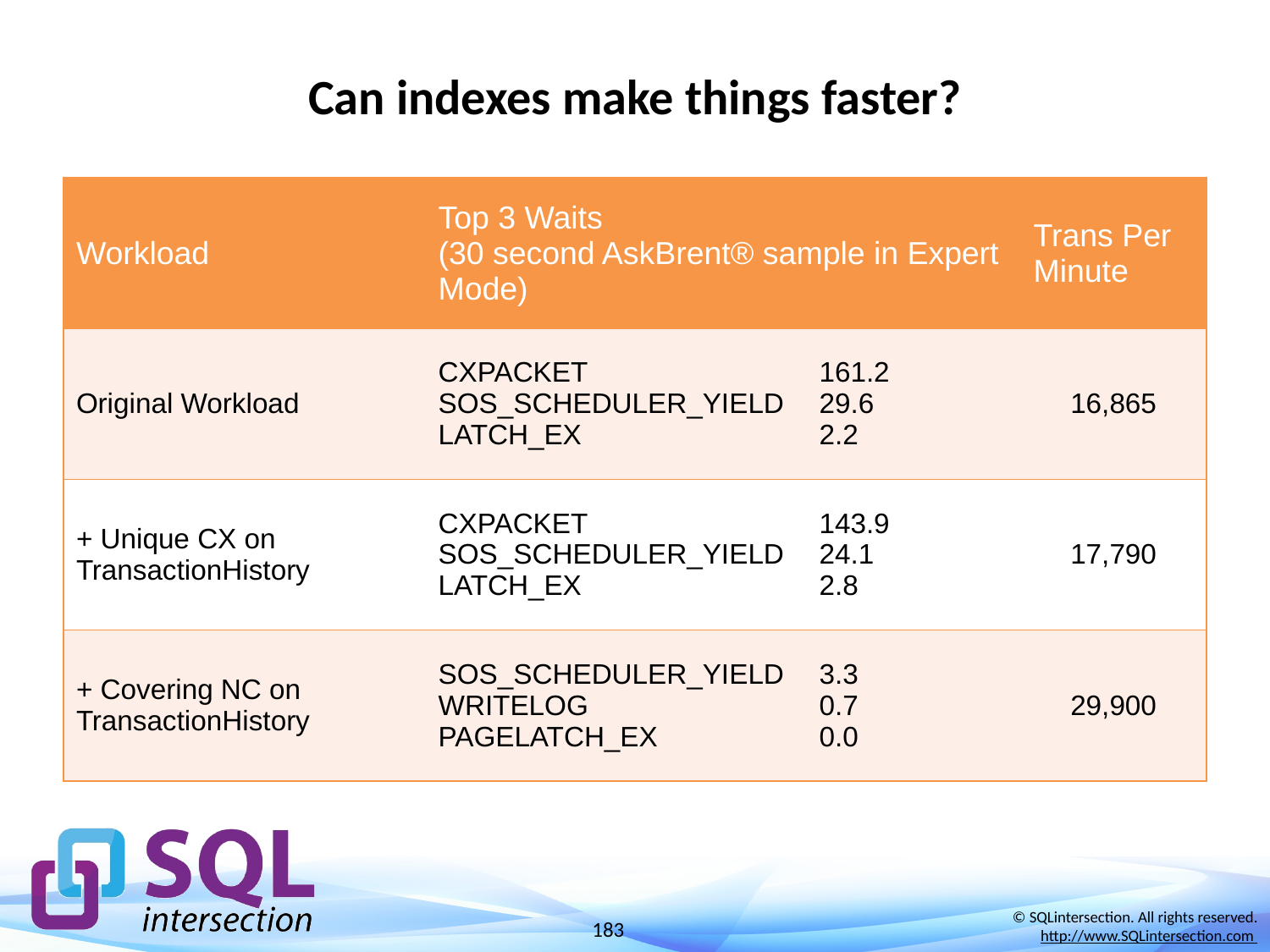

# Can indexes make things faster?
| Workload | Top 3 Waits (30 second AskBrent® sample in Expert Mode) | Trans Per Minute |
| --- | --- | --- |
| Original Workload | CXPACKET 161.2 SOS\_SCHEDULER\_YIELD 29.6 LATCH\_EX 2.2 | 16,865 |
| + Unique CX on TransactionHistory | CXPACKET 143.9 SOS\_SCHEDULER\_YIELD 24.1 LATCH\_EX 2.8 | 17,790 |
| + Covering NC on TransactionHistory | SOS\_SCHEDULER\_YIELD 3.3 WRITELOG 0.7 PAGELATCH\_EX 0.0 | 29,900 |